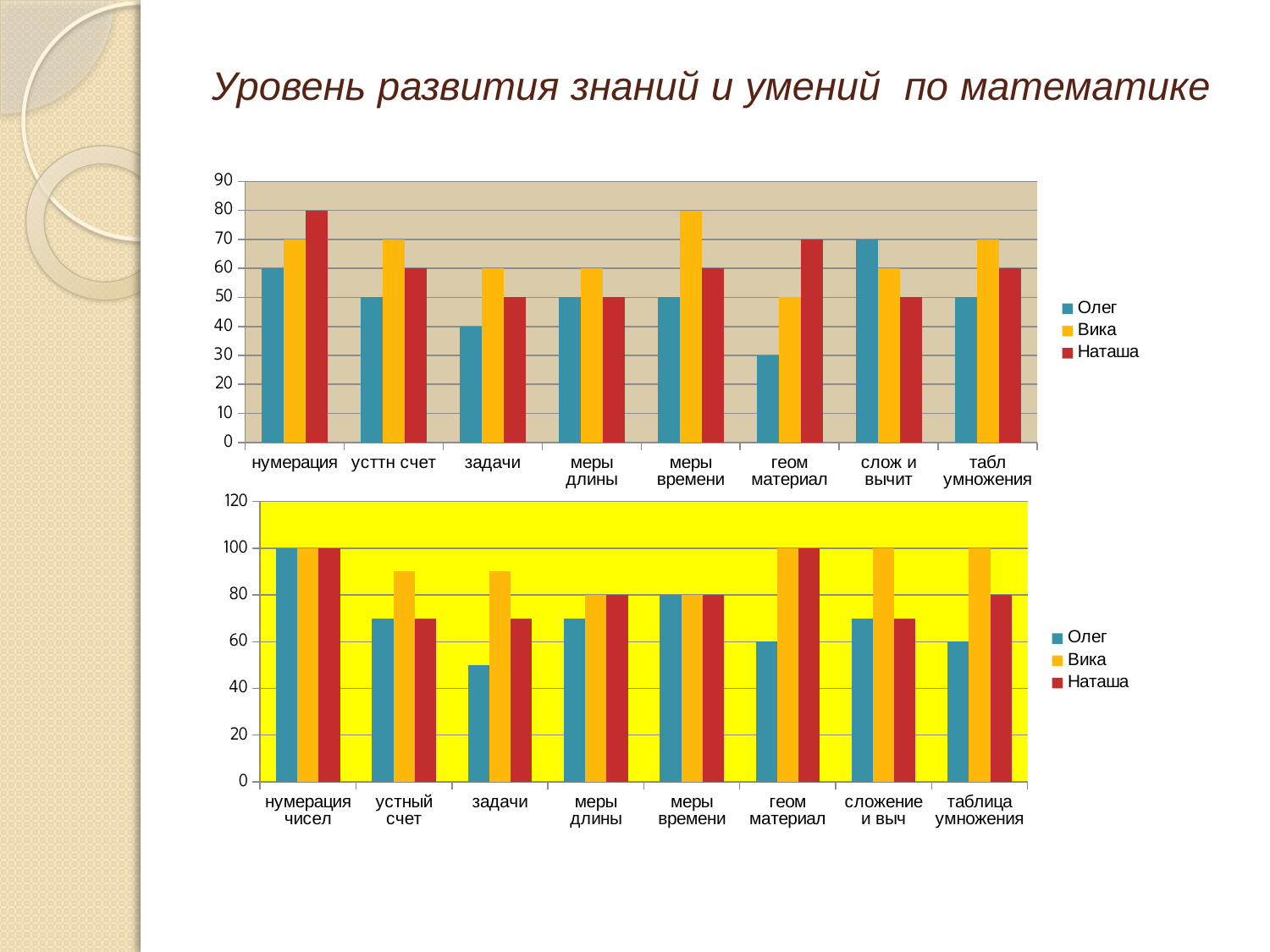

# Уровень развития знаний и умений  по математике

### Chart

| Category | Олег | Вика | Наташа |
|---|---|---|---|
| нумерация | 60.0 | 70.0 | 80.0 |
| усттн счет | 50.0 | 70.0 | 60.0 |
| задачи | 40.0 | 60.0 | 50.0 |
| меры длины | 50.0 | 60.0 | 50.0 |
| меры времени | 50.0 | 80.0 | 60.0 |
| геом материал | 30.0 | 50.0 | 70.0 |
| слож и вычит | 70.0 | 60.0 | 50.0 |
| табл умножения | 50.0 | 70.0 | 60.0 |

### Chart

| Category | Олег | Вика | Наташа |
|---|---|---|---|
| нумерация чисел | 100.0 | 100.0 | 100.0 |
| устный счет | 70.0 | 90.0 | 70.0 |
| задачи | 50.0 | 90.0 | 70.0 |
| меры длины | 70.0 | 80.0 | 80.0 |
| меры времени | 80.0 | 80.0 | 80.0 |
| геом материал | 60.0 | 100.0 | 100.0 |
| сложение и выч | 70.0 | 100.0 | 70.0 |
| таблица умножения | 60.0 | 100.0 | 80.0 |